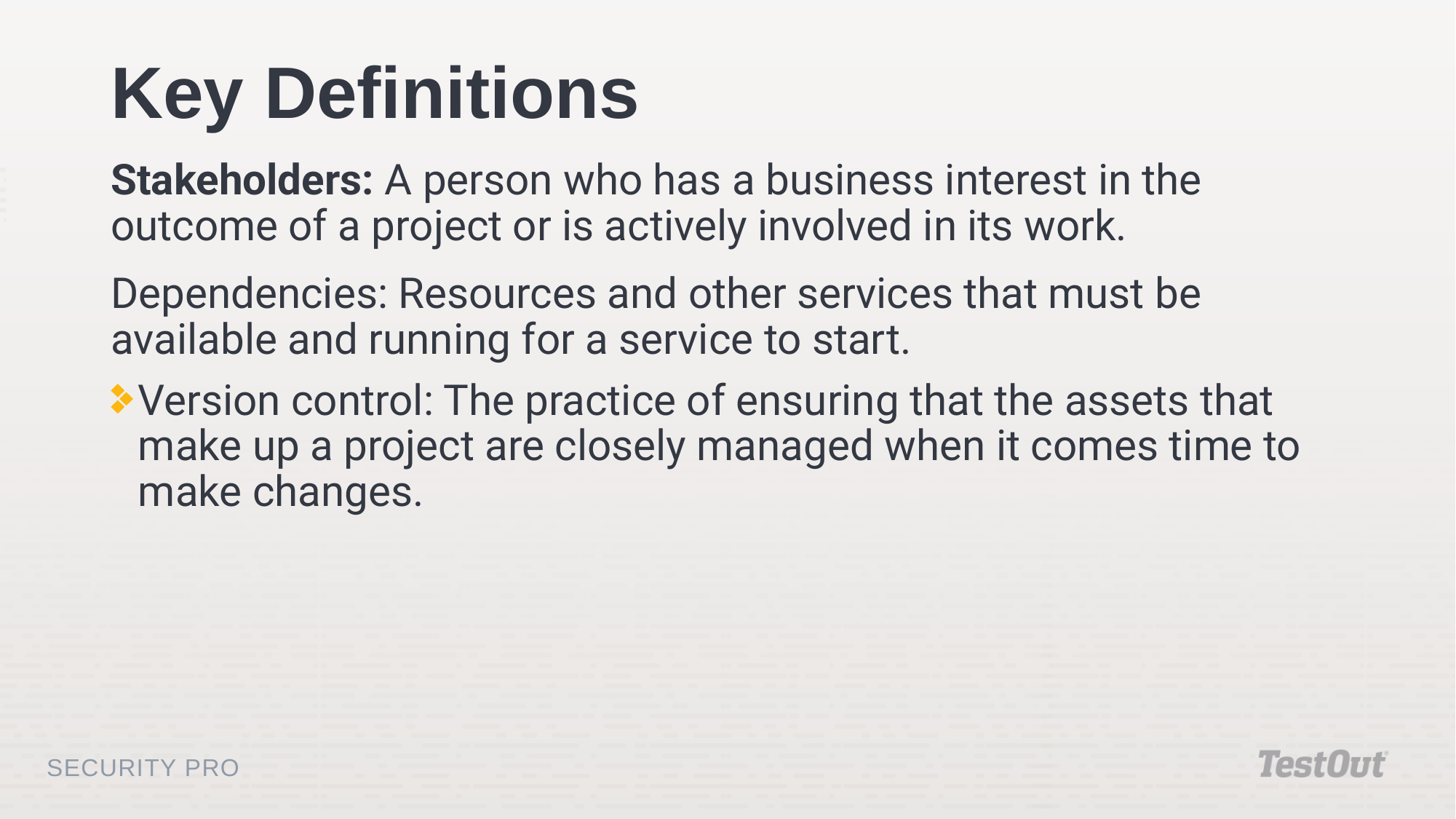

# Key Definitions
Stakeholders: A person who has a business interest in the outcome of a project or is actively involved in its work.
Dependencies: Resources and other services that must be available and running for a service to start.
Version control: The practice of ensuring that the assets that make up a project are closely managed when it comes time to make changes.
Security Pro